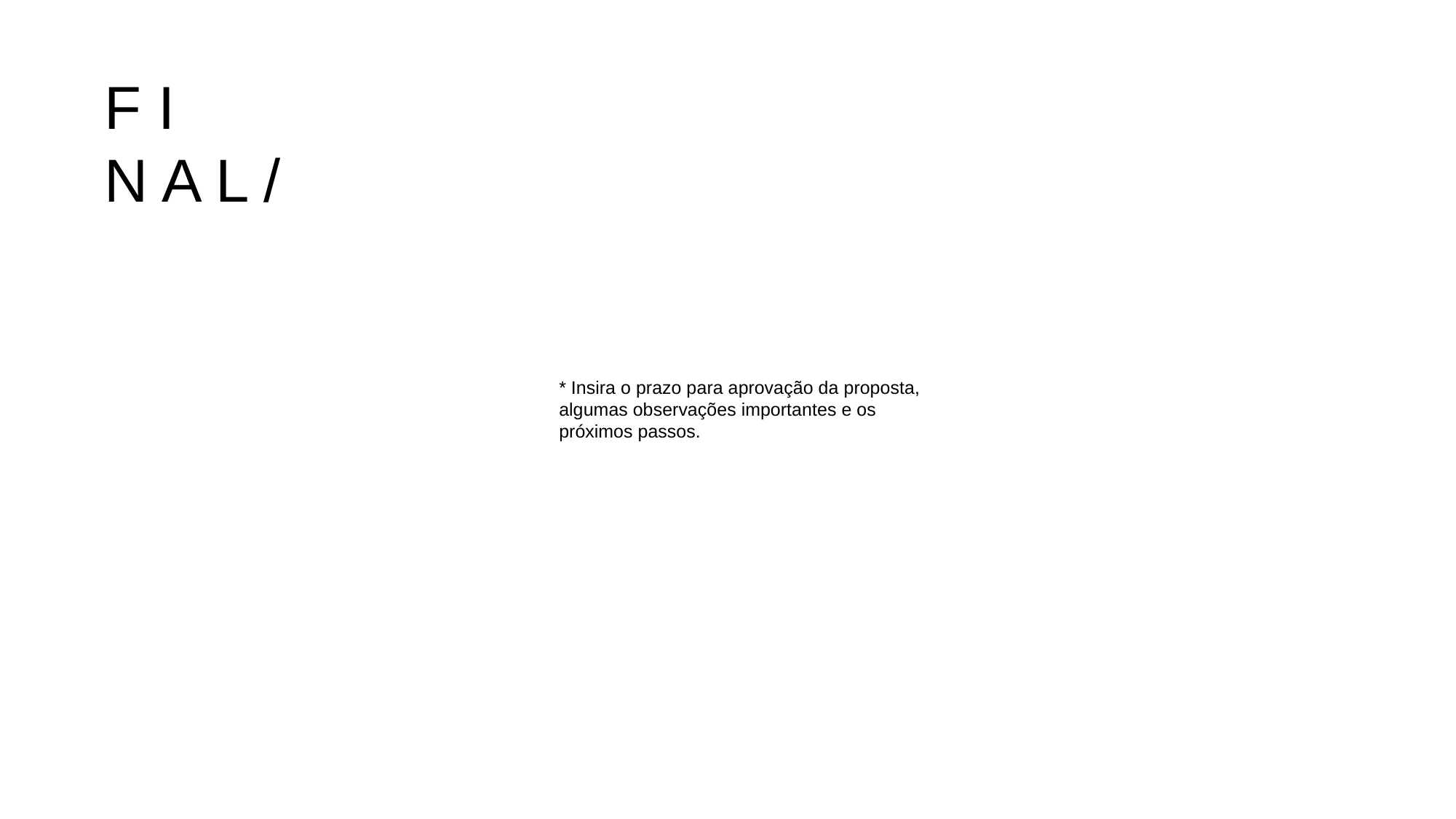

F I
N A L /
* Insira o prazo para aprovação da proposta, algumas observações importantes e os próximos passos.